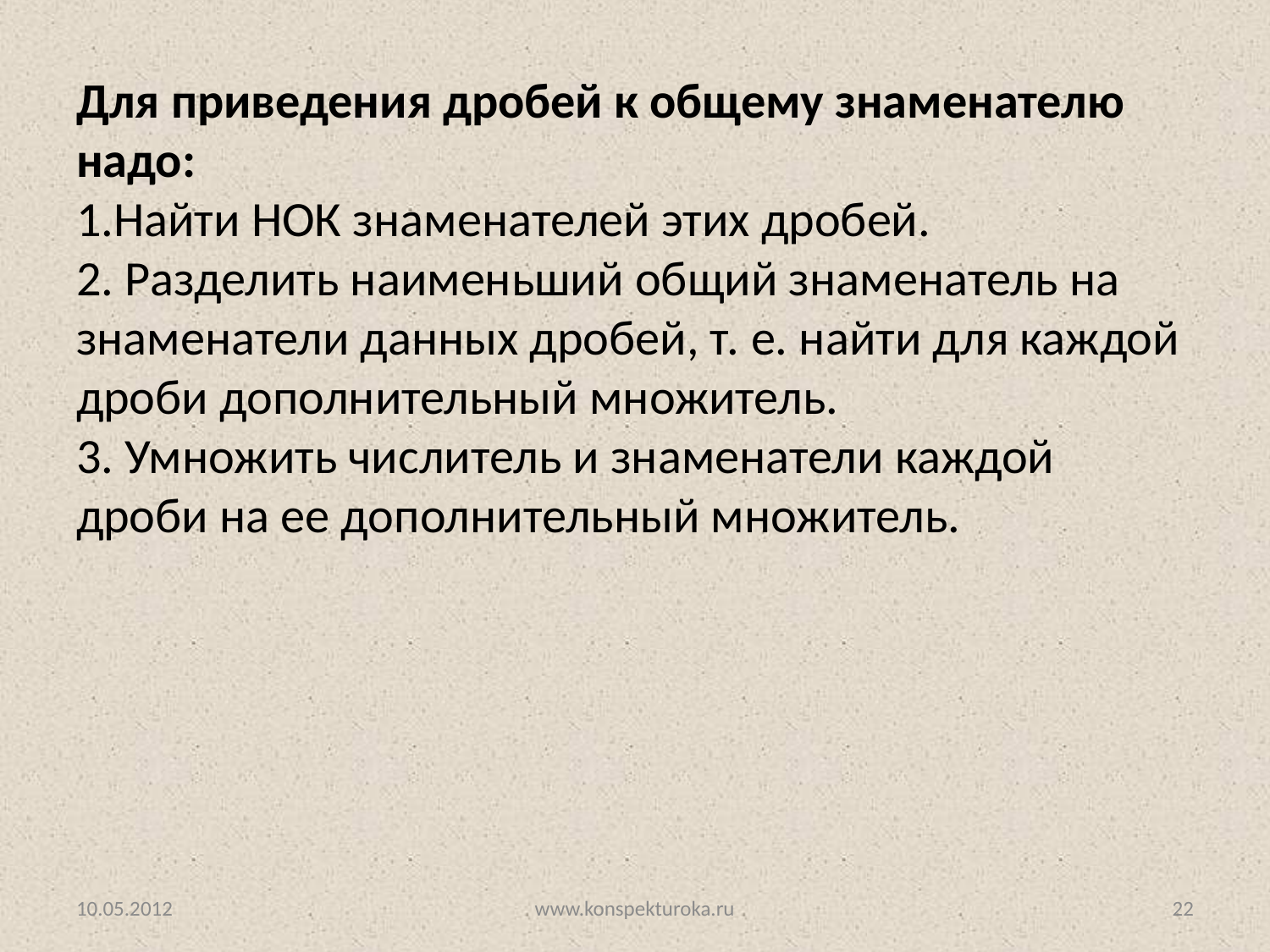

# Для приведения дробей к общему знаменателю надо: 1.Найти НОК знаменателей этих дробей. 2. Разделить наименьший общий знаменатель на знаменатели данных дробей, т. е. найти для каждой дроби дополнительный множитель. 3. Умножить числитель и знаменатели каждой дроби на ее дополнительный множитель.
10.05.2012
www.konspekturoka.ru
22